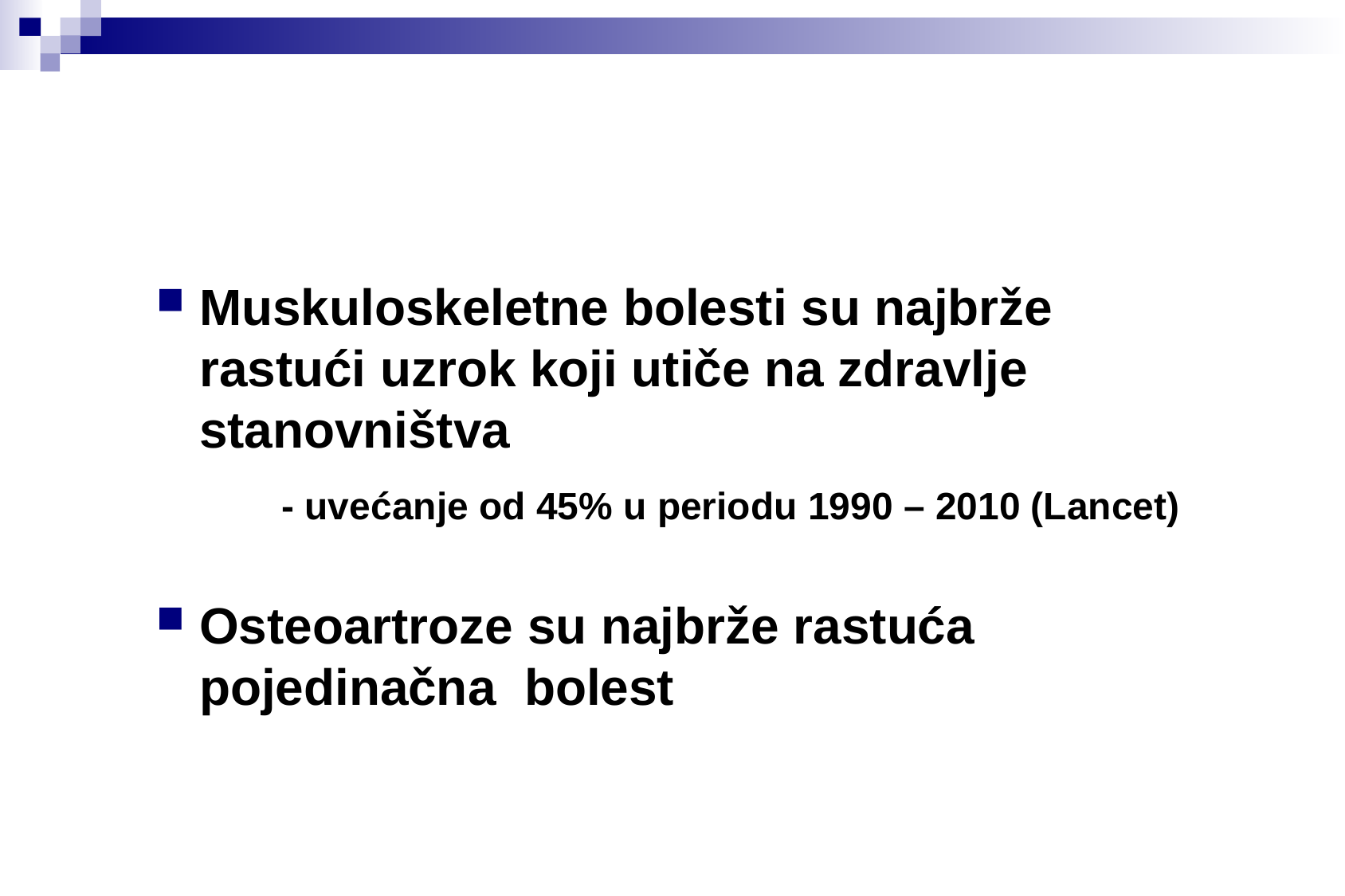

Muskuloskeletne bolesti su najbrže rastući uzrok koji utiče na zdravlje stanovništva
	 - uvećanje od 45% u periodu 1990 – 2010 (Lancet)

Osteoartroze su najbrže rastuća pojedinačna  bolest